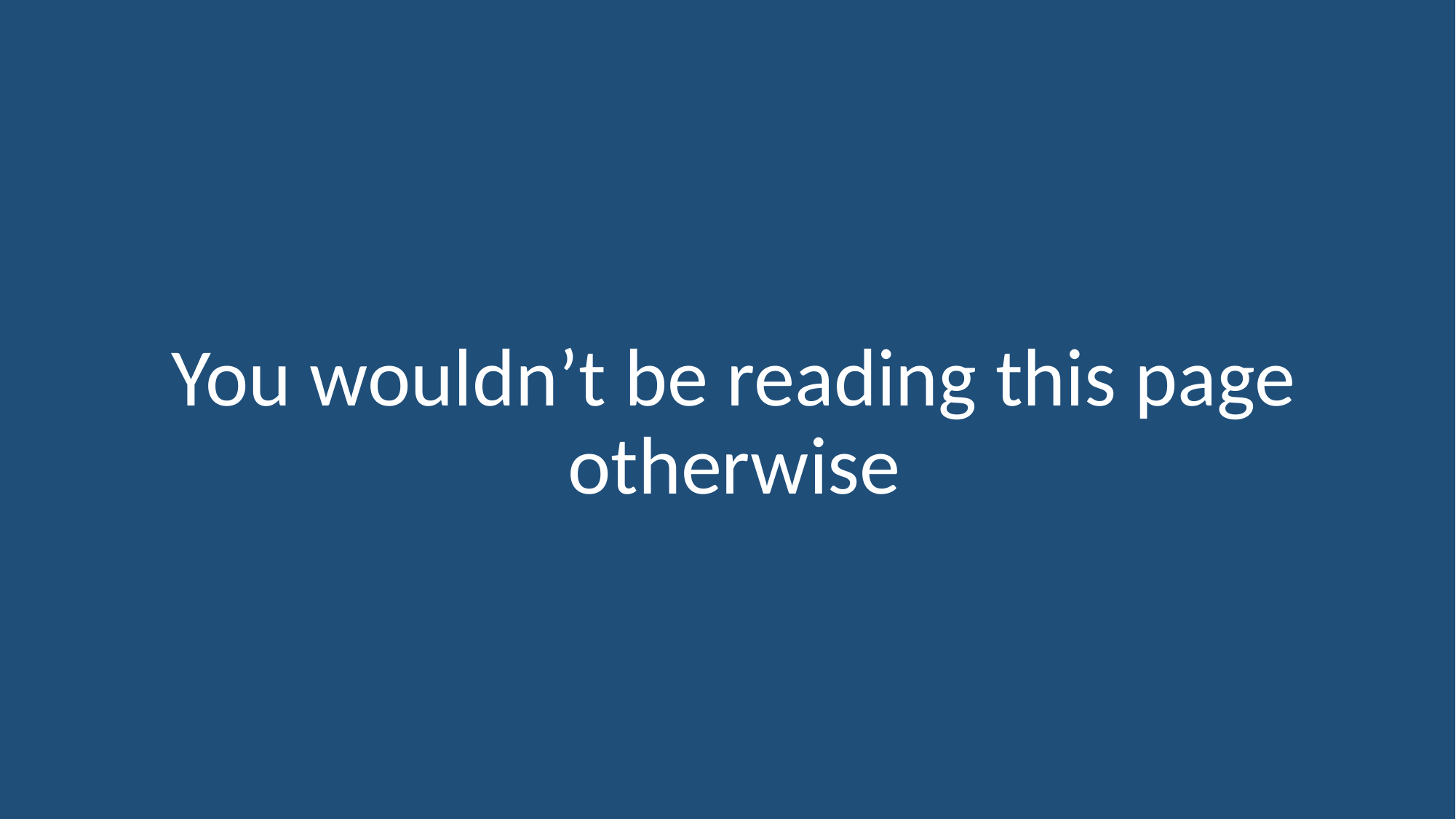

You wouldn’t be reading this page otherwise